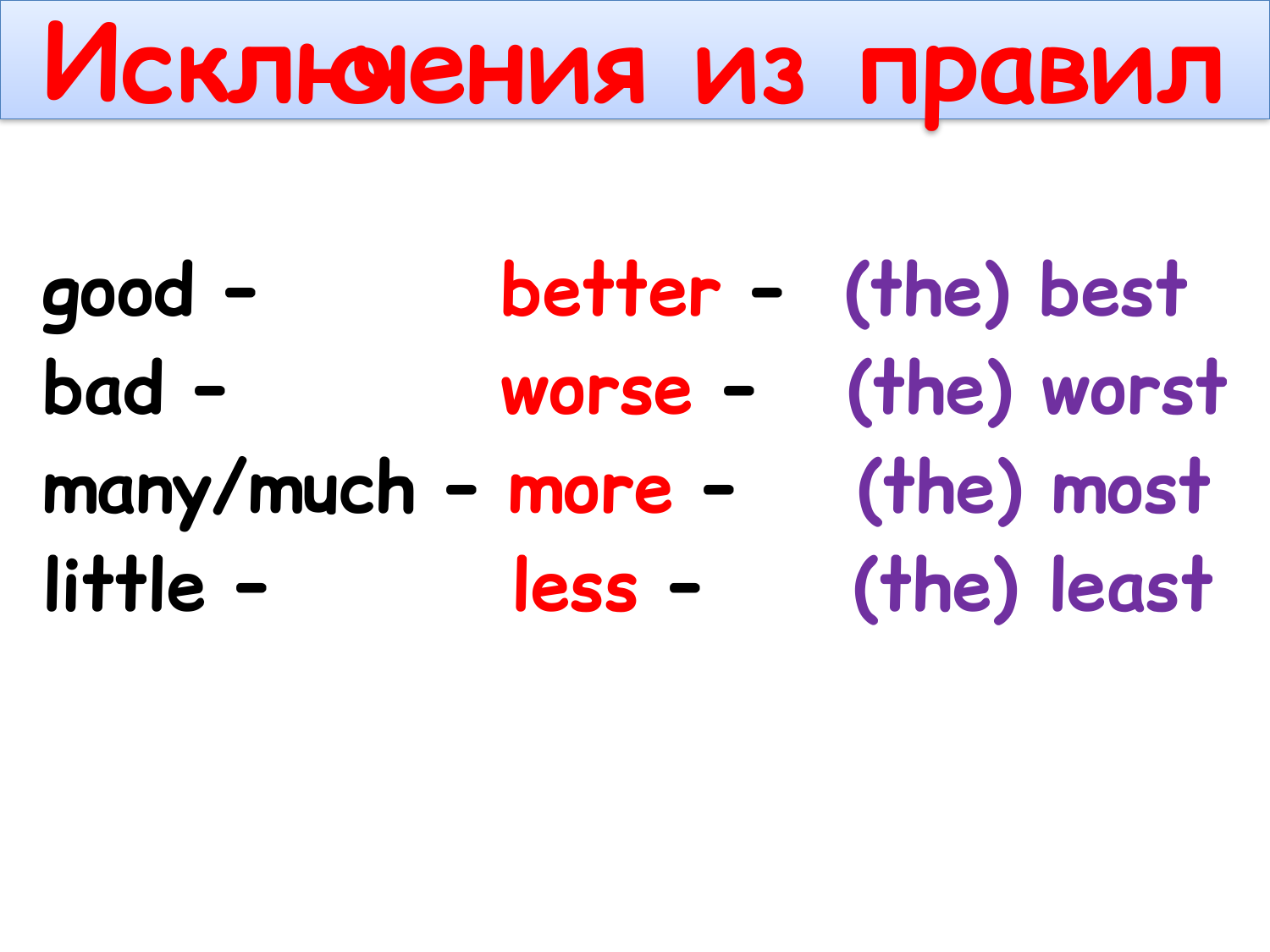

# Исключения из правил
good –        better –  (the) best
bad –         worse –   (the) worst
many/much – more –    (the) most
little –        less –     (the) least